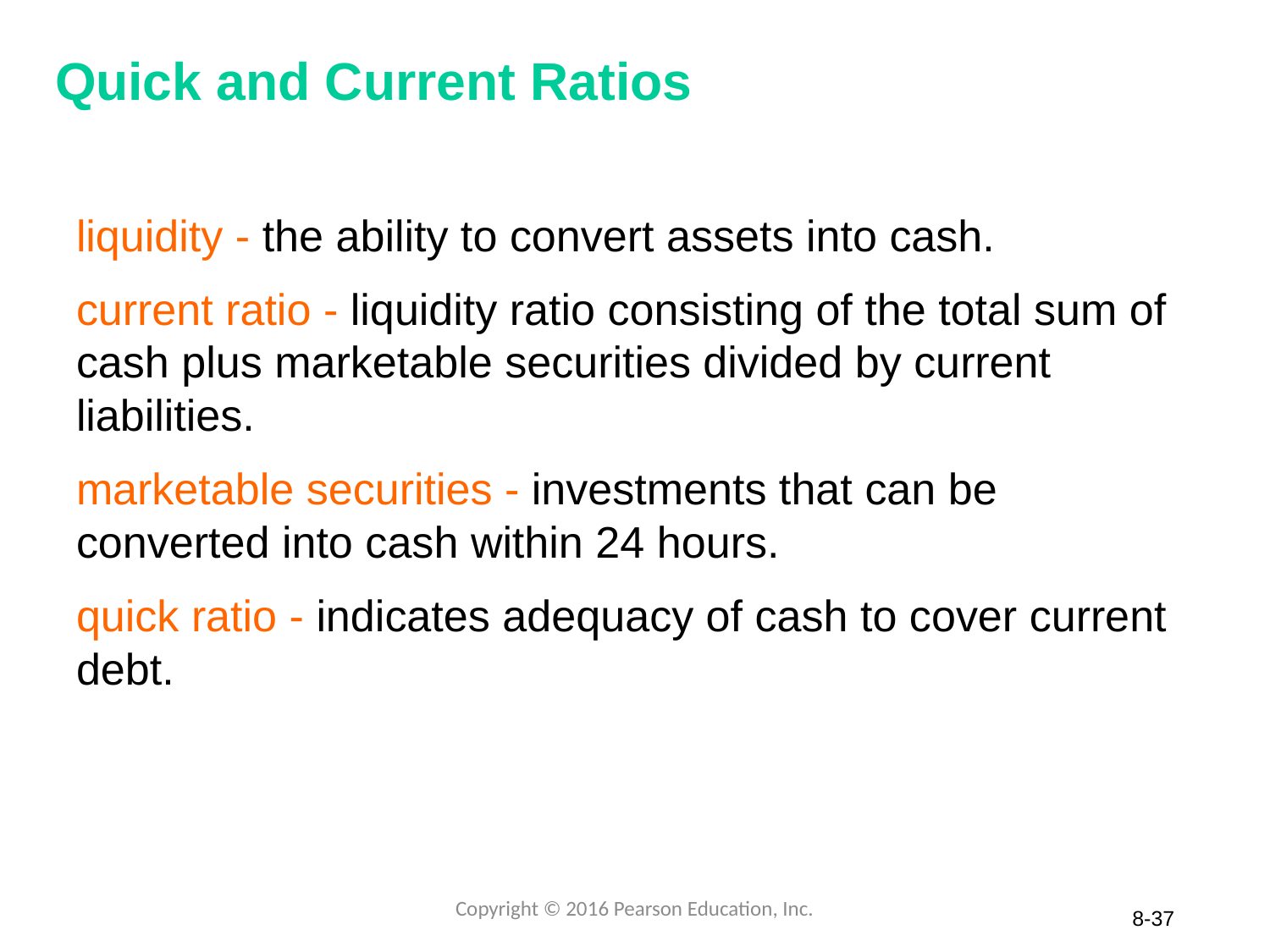

# Quick and Current Ratios
liquidity - the ability to convert assets into cash.

current ratio - liquidity ratio consisting of the total sum of cash plus marketable securities divided by current liabilities.

marketable securities - investments that can be converted into cash within 24 hours.

quick ratio - indicates adequacy of cash to cover current debt.

Copyright © 2016 Pearson Education, Inc.